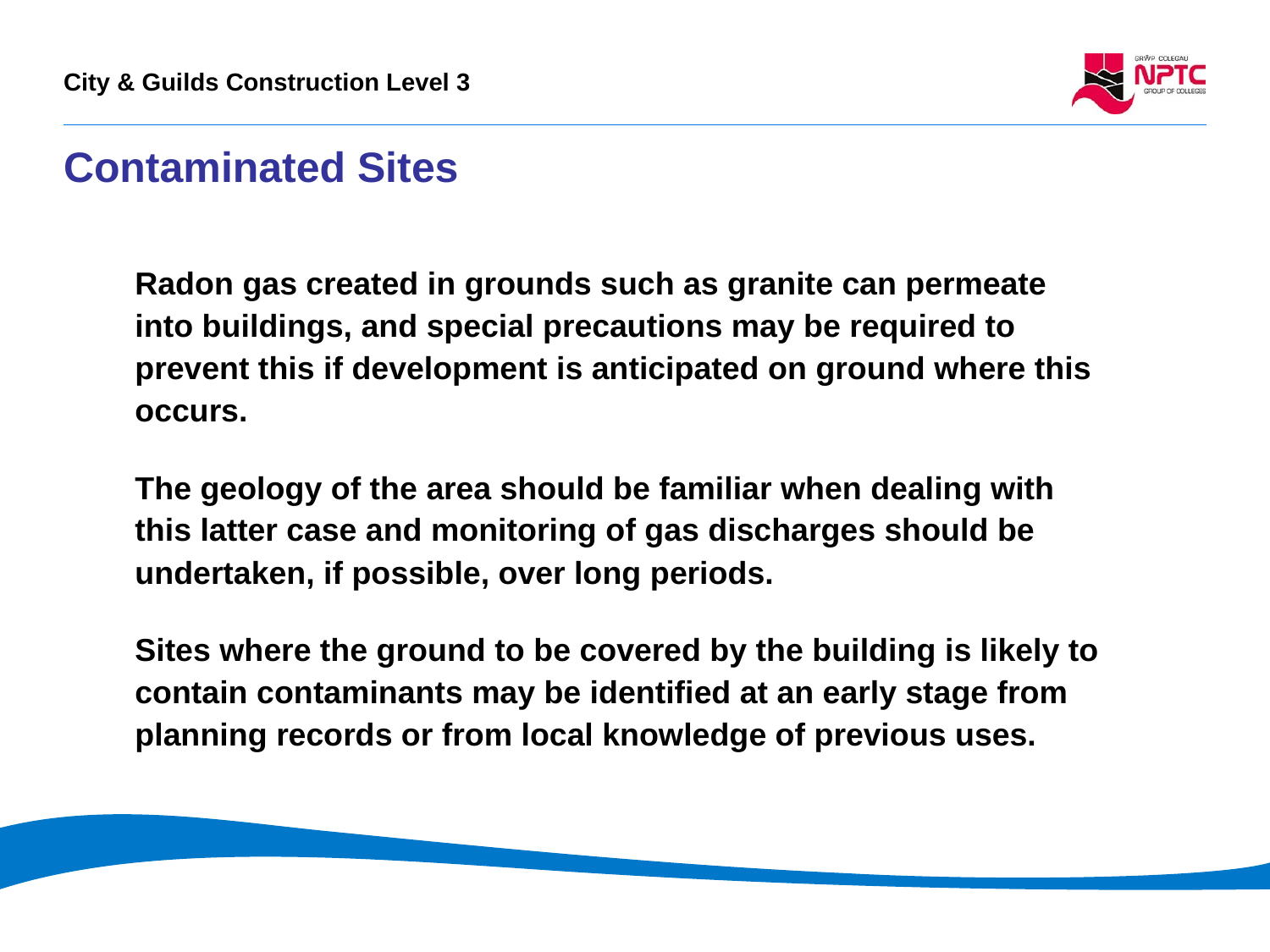

# Contaminated Sites
Radon gas created in grounds such as granite can permeate into buildings, and special precautions may be required to prevent this if development is anticipated on ground where this occurs.
The geology of the area should be familiar when dealing with this latter case and monitoring of gas discharges should be undertaken, if possible, over long periods.
Sites where the ground to be covered by the building is likely to contain contaminants may be identified at an early stage from planning records or from local knowledge of previous uses.